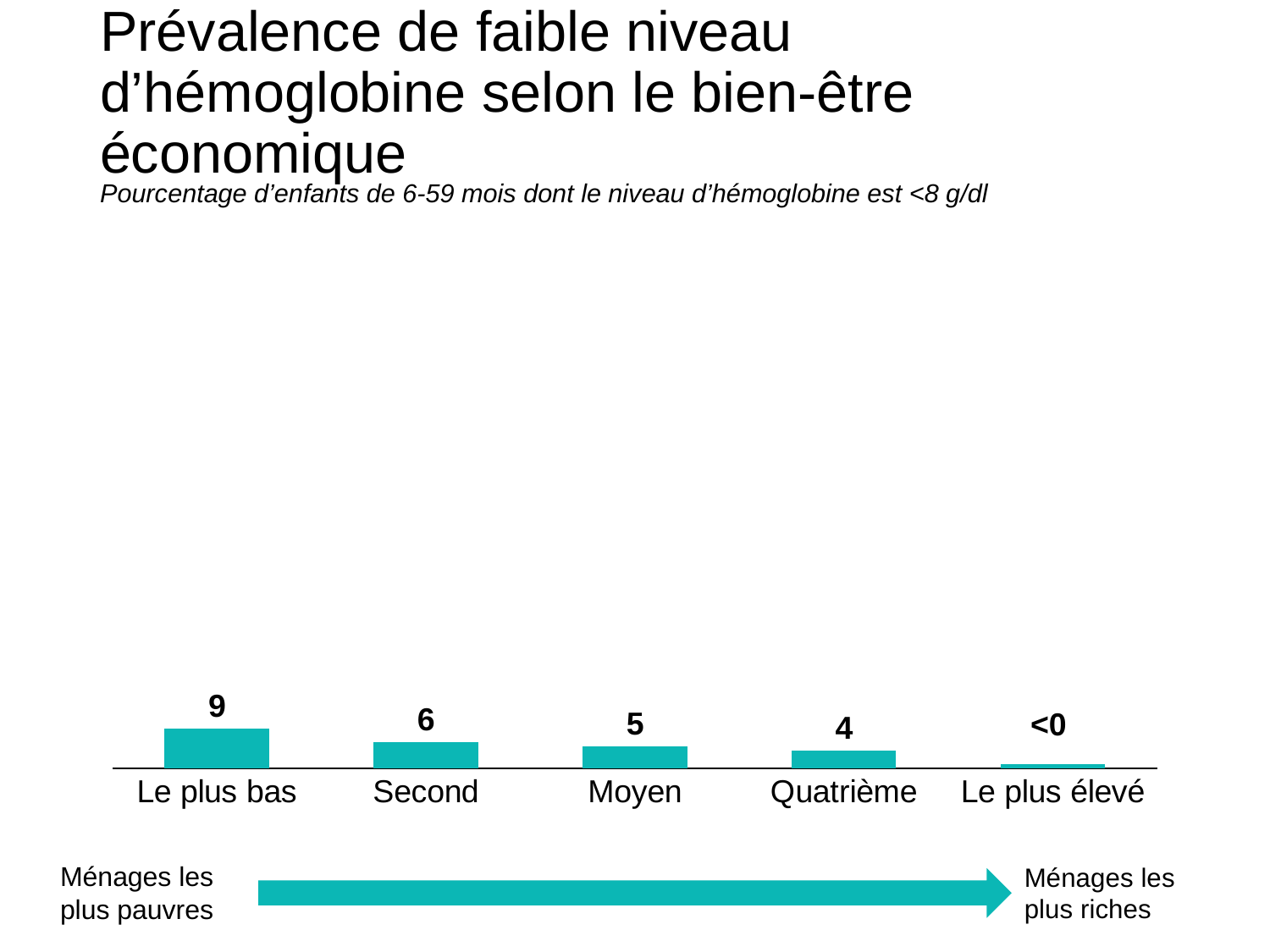

# Prévalence de faible niveau d’hémoglobine selon le bien-être économique
Pourcentage d’enfants de 6-59 mois dont le niveau d’hémoglobine est <8 g/dl

### Chart

| Category | Le plus bas |
|---|---|
| Le plus bas | 9.0 |
| Second | 6.0 |
| Moyen | 5.0 |
| Quatrième | 4.0 |
| Le plus élevé | 1.0 |
<0
Ménages les
plus pauvres
Ménages les plus riches